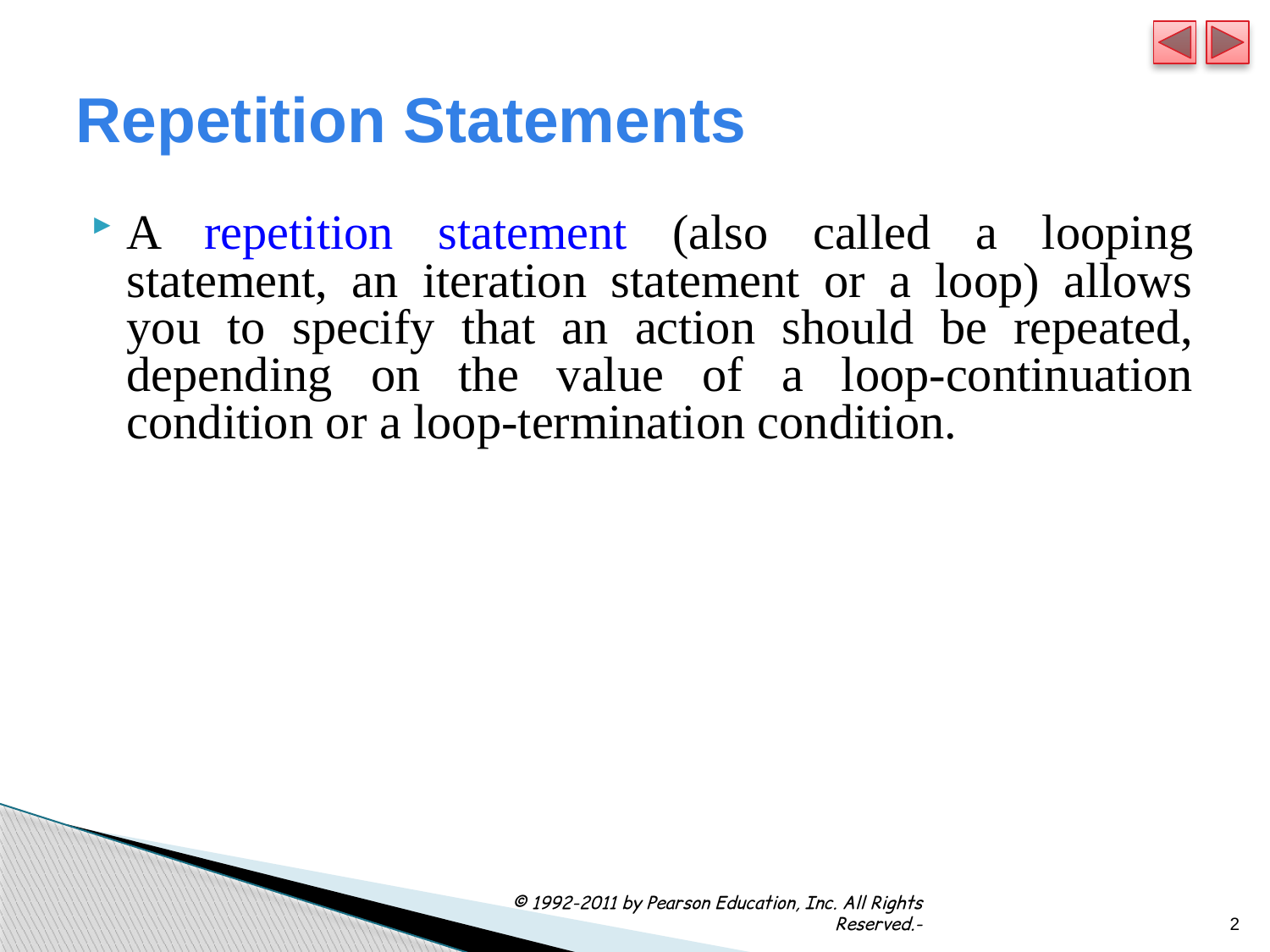

# Repetition Statements
A repetition statement (also called a looping statement, an iteration statement or a loop) allows you to specify that an action should be repeated, depending on the value of a loop-continuation condition or a loop-termination condition.
© 1992-2011 by Pearson Education, Inc. All Rights Reserved.-
2